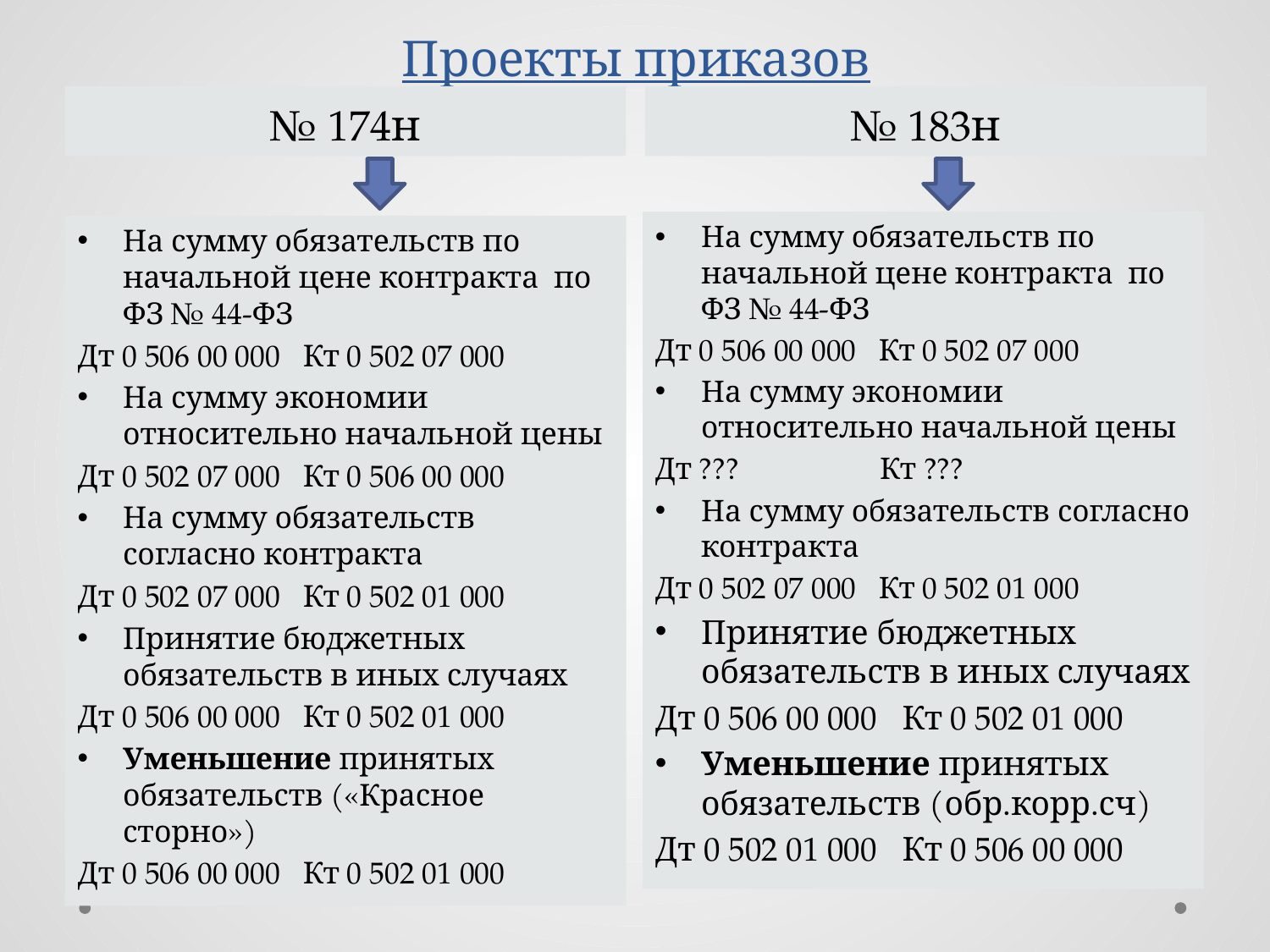

# Проекты приказов
№ 174н
№ 183н

На сумму обязательств по начальной цене контракта  по ФЗ № 44-ФЗ
Дт 0 506 00 000   Кт 0 502 07 000
На сумму экономии относительно начальной цены
Дт ???                   Кт ???
На сумму обязательств согласно контракта
Дт 0 502 07 000   Кт 0 502 01 000
Принятие бюджетных обязательств в иных случаях
Дт 0 506 00 000   Кт 0 502 01 000
Уменьшение принятых обязательств (обр.корр.сч)
Дт 0 502 01 000   Кт 0 506 00 000

На сумму обязательств по начальной цене контракта  по ФЗ № 44-ФЗ
Дт 0 506 00 000   Кт 0 502 07 000
На сумму экономии относительно начальной цены
Дт 0 502 07 000   Кт 0 506 00 000
На сумму обязательств согласно контракта
Дт 0 502 07 000   Кт 0 502 01 000
Принятие бюджетных обязательств в иных случаях
Дт 0 506 00 000   Кт 0 502 01 000
Уменьшение принятых обязательств («Красное сторно»)
Дт 0 506 00 000   Кт 0 502 01 000